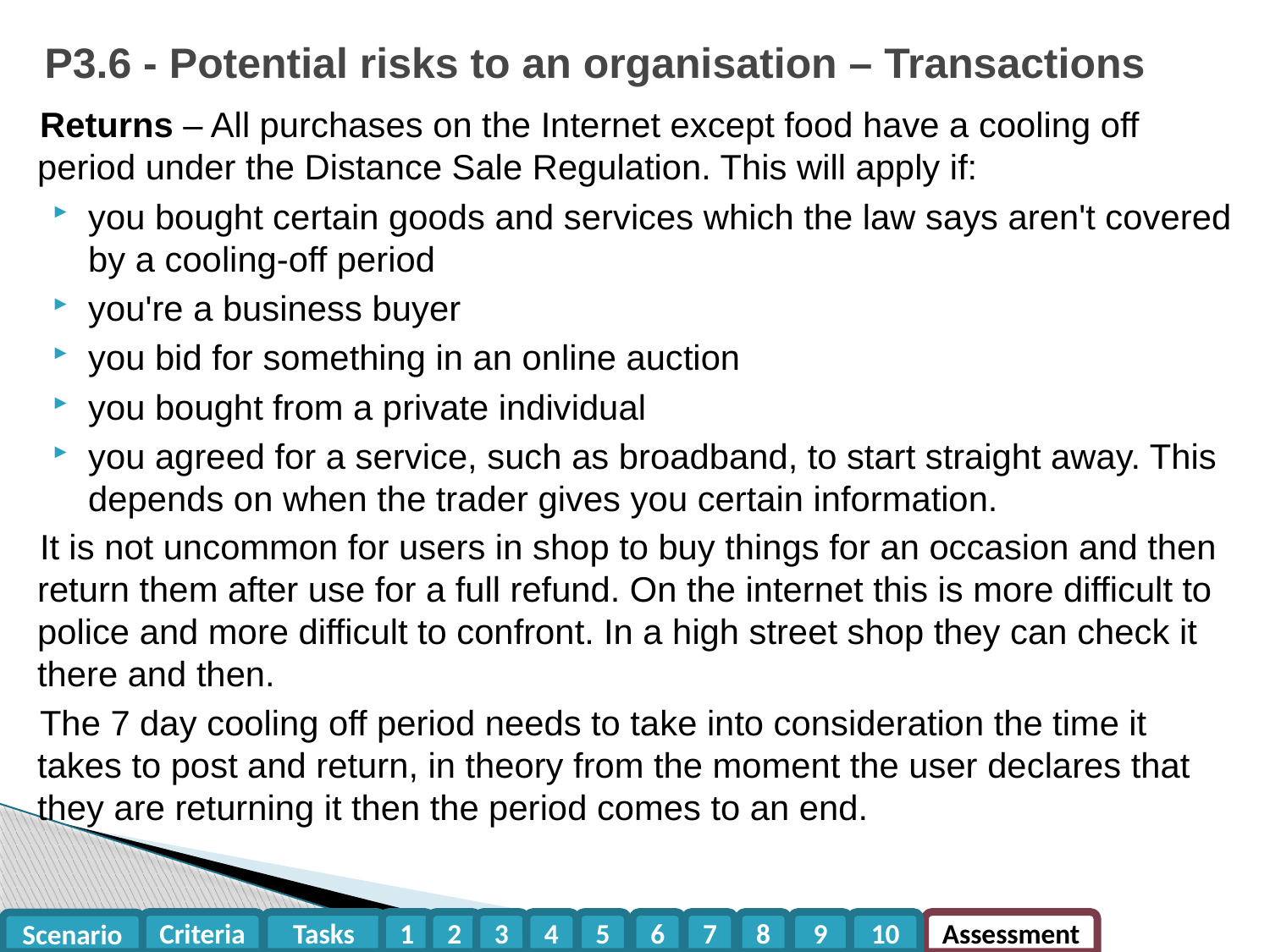

# P3.6 - Potential risks to an organisation – Transactions
Returns – All purchases on the Internet except food have a cooling off period under the Distance Sale Regulation. This will apply if:
you bought certain goods and services which the law says aren't covered by a cooling-off period
you're a business buyer
you bid for something in an online auction
you bought from a private individual
you agreed for a service, such as broadband, to start straight away. This depends on when the trader gives you certain information.
It is not uncommon for users in shop to buy things for an occasion and then return them after use for a full refund. On the internet this is more difficult to police and more difficult to confront. In a high street shop they can check it there and then.
The 7 day cooling off period needs to take into consideration the time it takes to post and return, in theory from the moment the user declares that they are returning it then the period comes to an end.